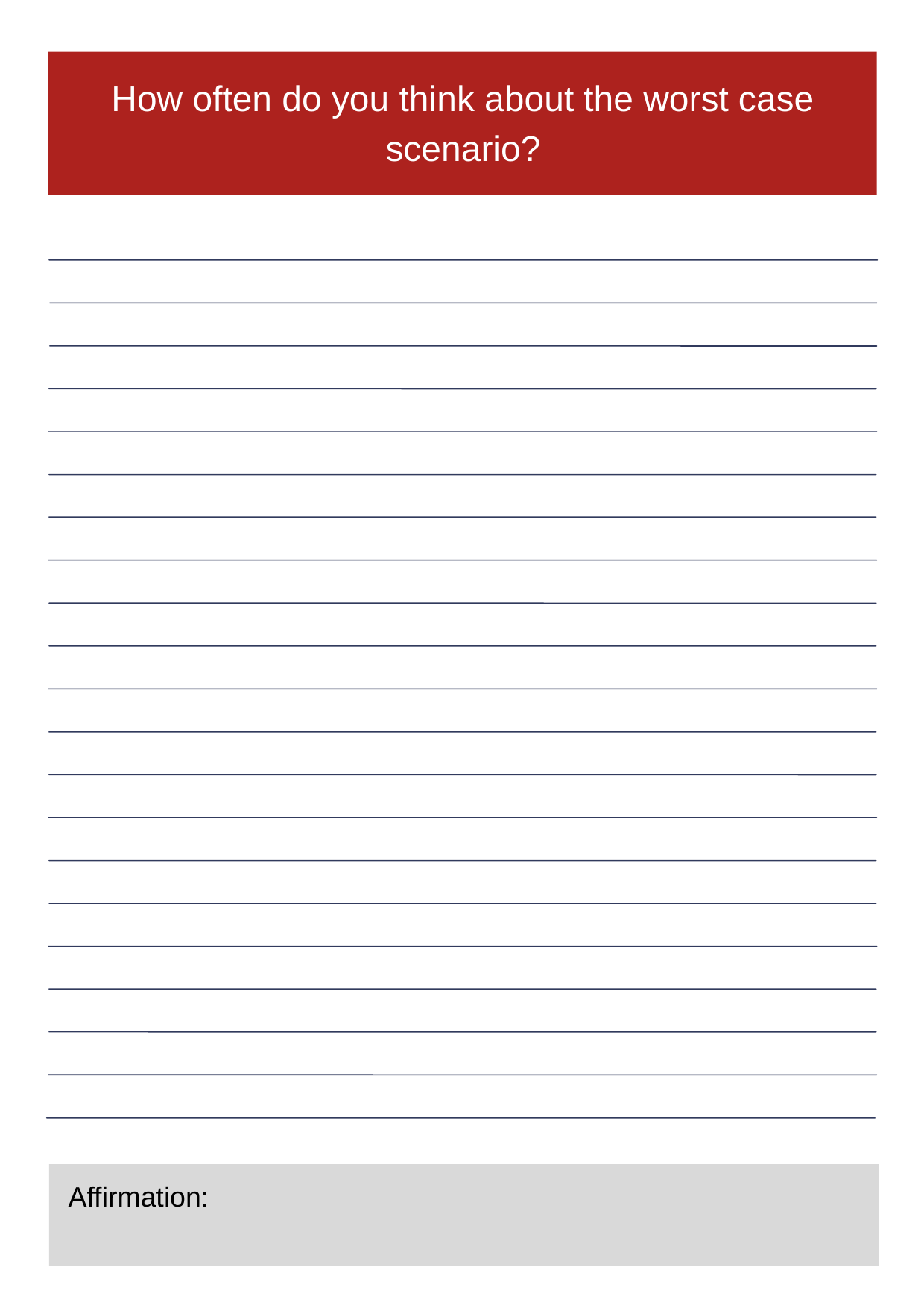

How often do you think about the worst case scenario?

Affirmation: